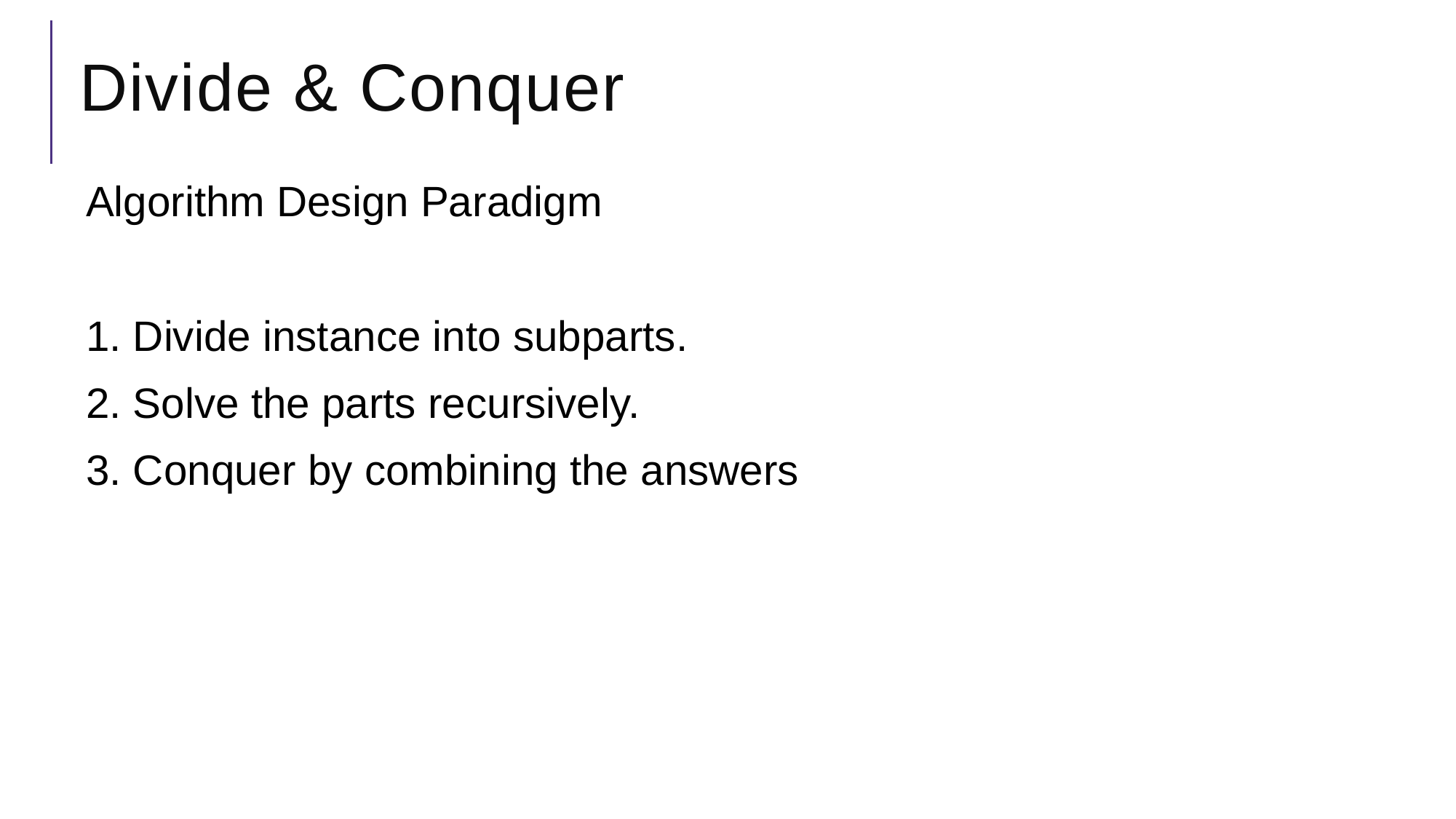

# Divide & Conquer
Algorithm Design Paradigm

1. Divide instance into subparts.
2. Solve the parts recursively.
3. Conquer by combining the answers